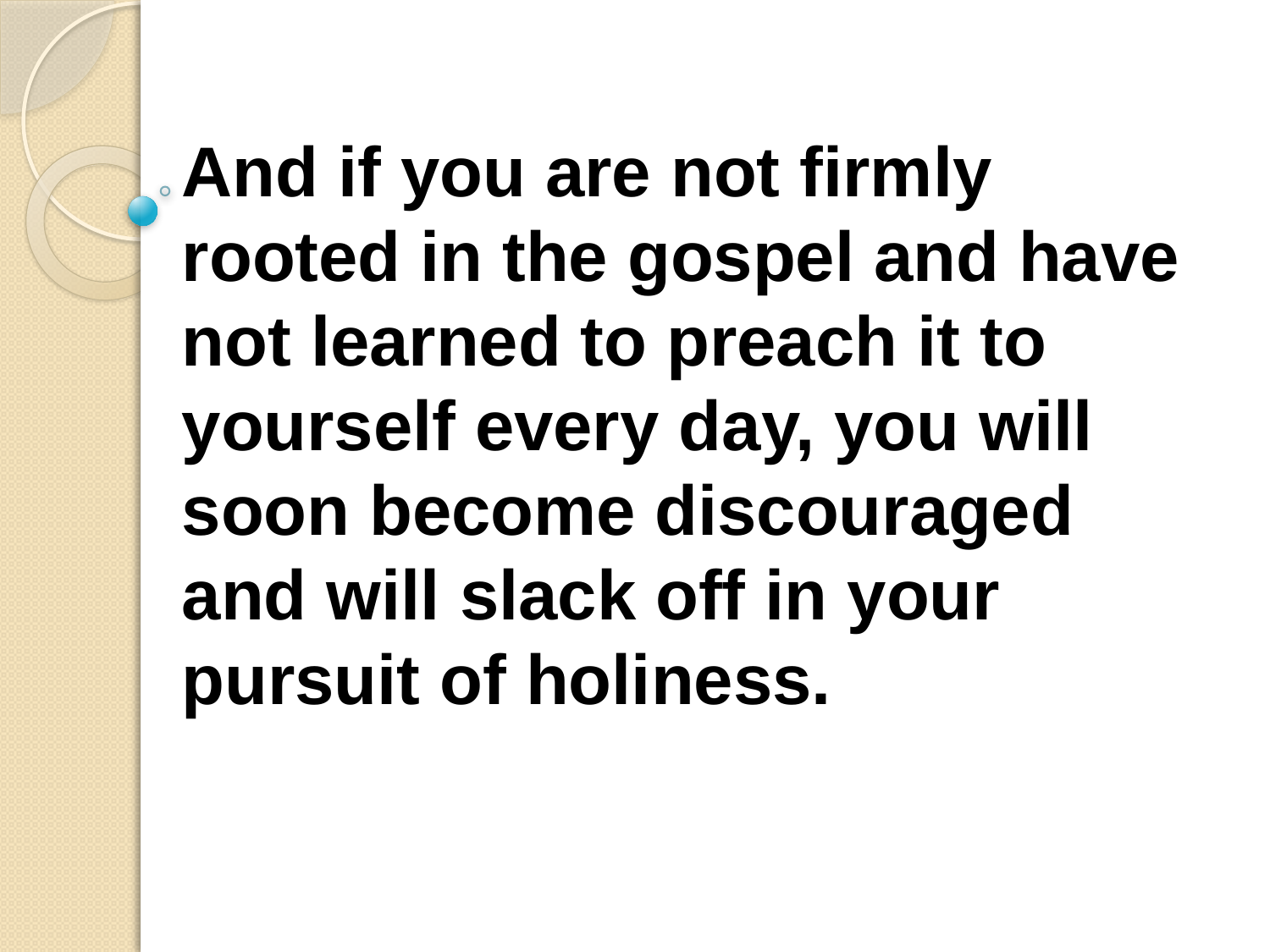

And if you are not firmly rooted in the gospel and have not learned to preach it to yourself every day, you will soon become discouraged and will slack off in your pursuit of holiness.